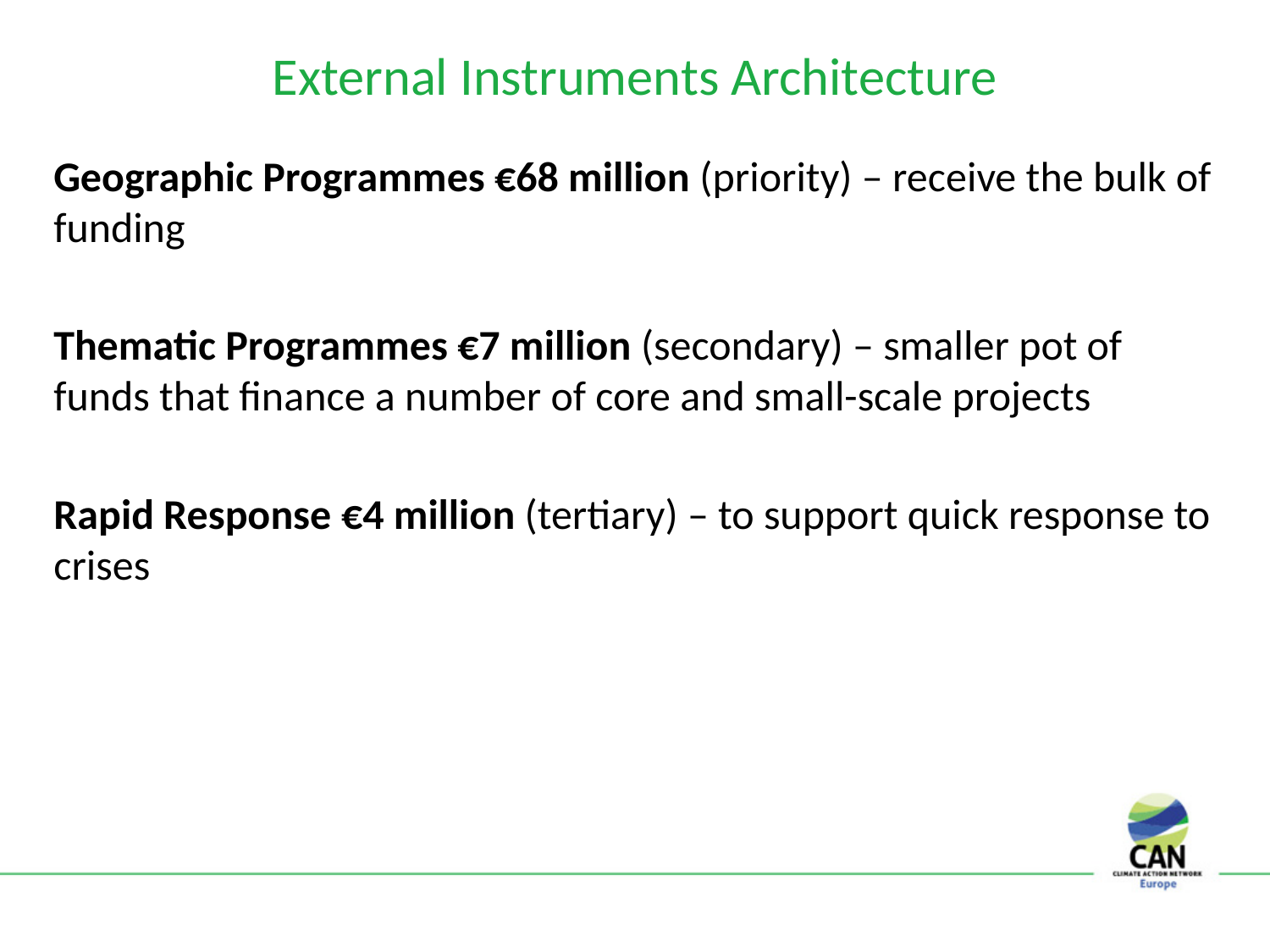

# External Instruments Architecture
Geographic Programmes €68 million (priority) – receive the bulk of funding

Thematic Programmes €7 million (secondary) – smaller pot of funds that finance a number of core and small-scale projects

Rapid Response €4 million (tertiary) – to support quick response to crises